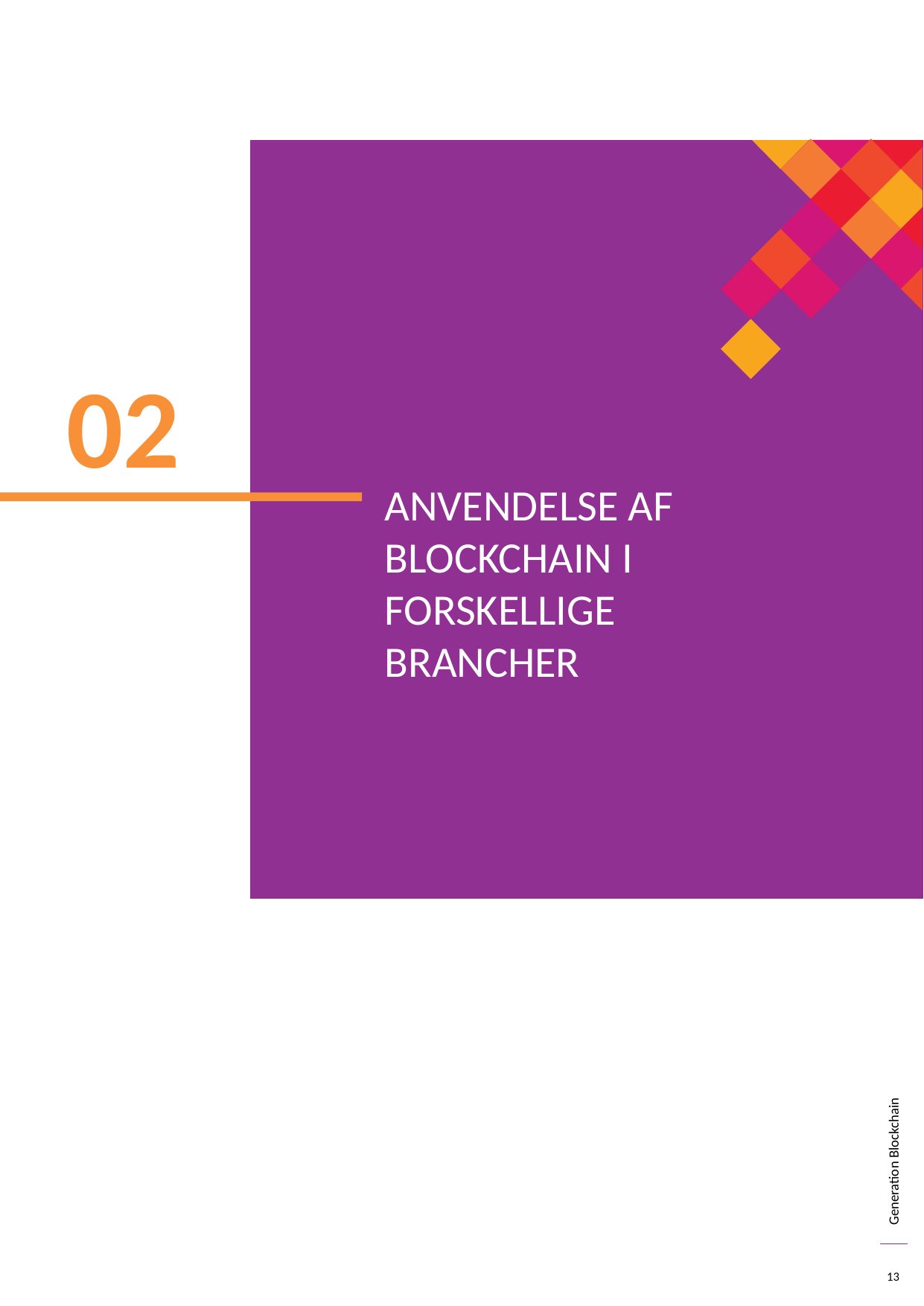

02
ANVENDELSE AF BLOCKCHAIN I FORSKELLIGE BRANCHER
13